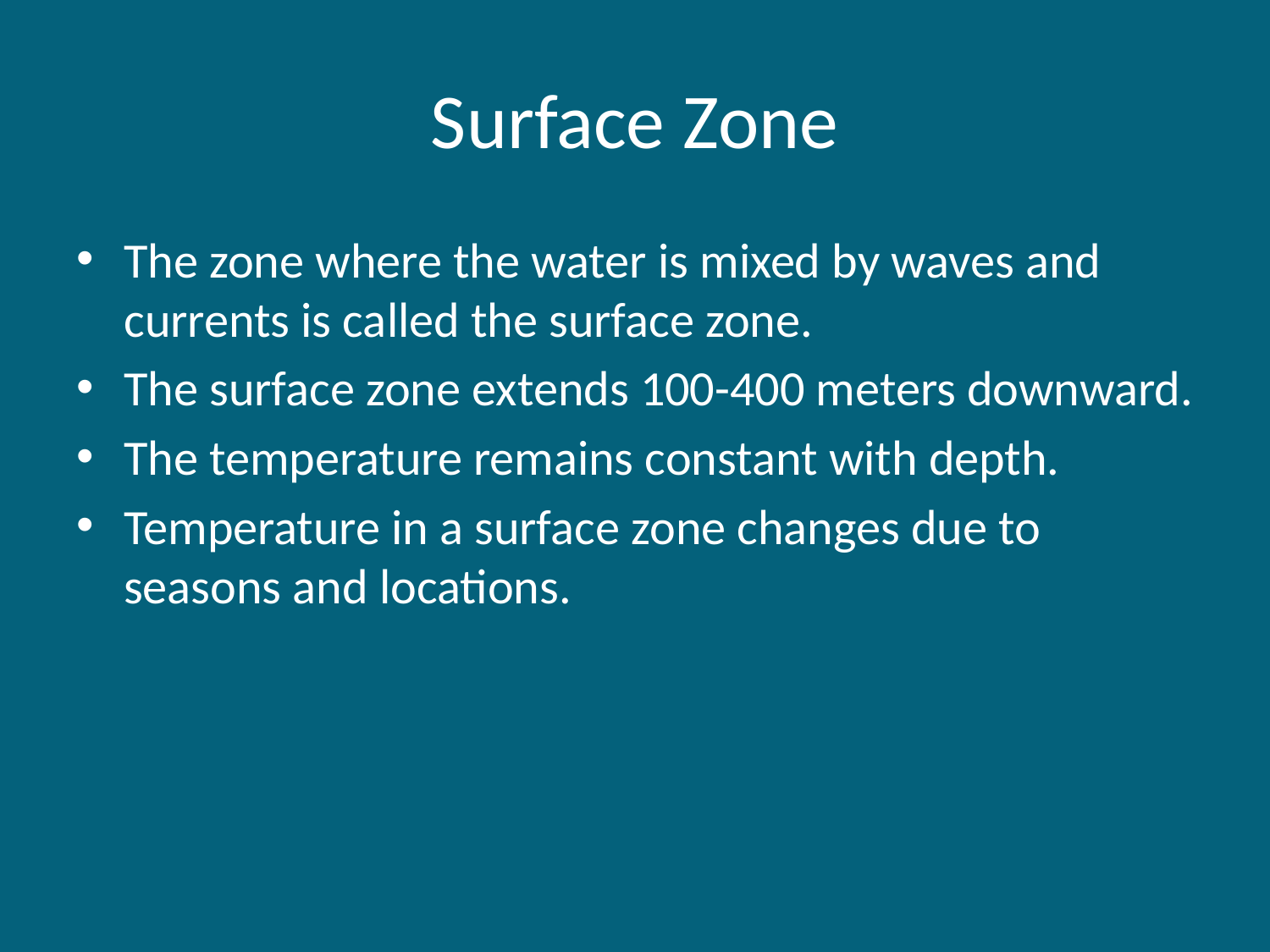

# Surface Zone
The zone where the water is mixed by waves and currents is called the surface zone.
The surface zone extends 100-400 meters downward.
The temperature remains constant with depth.
Temperature in a surface zone changes due to seasons and locations.